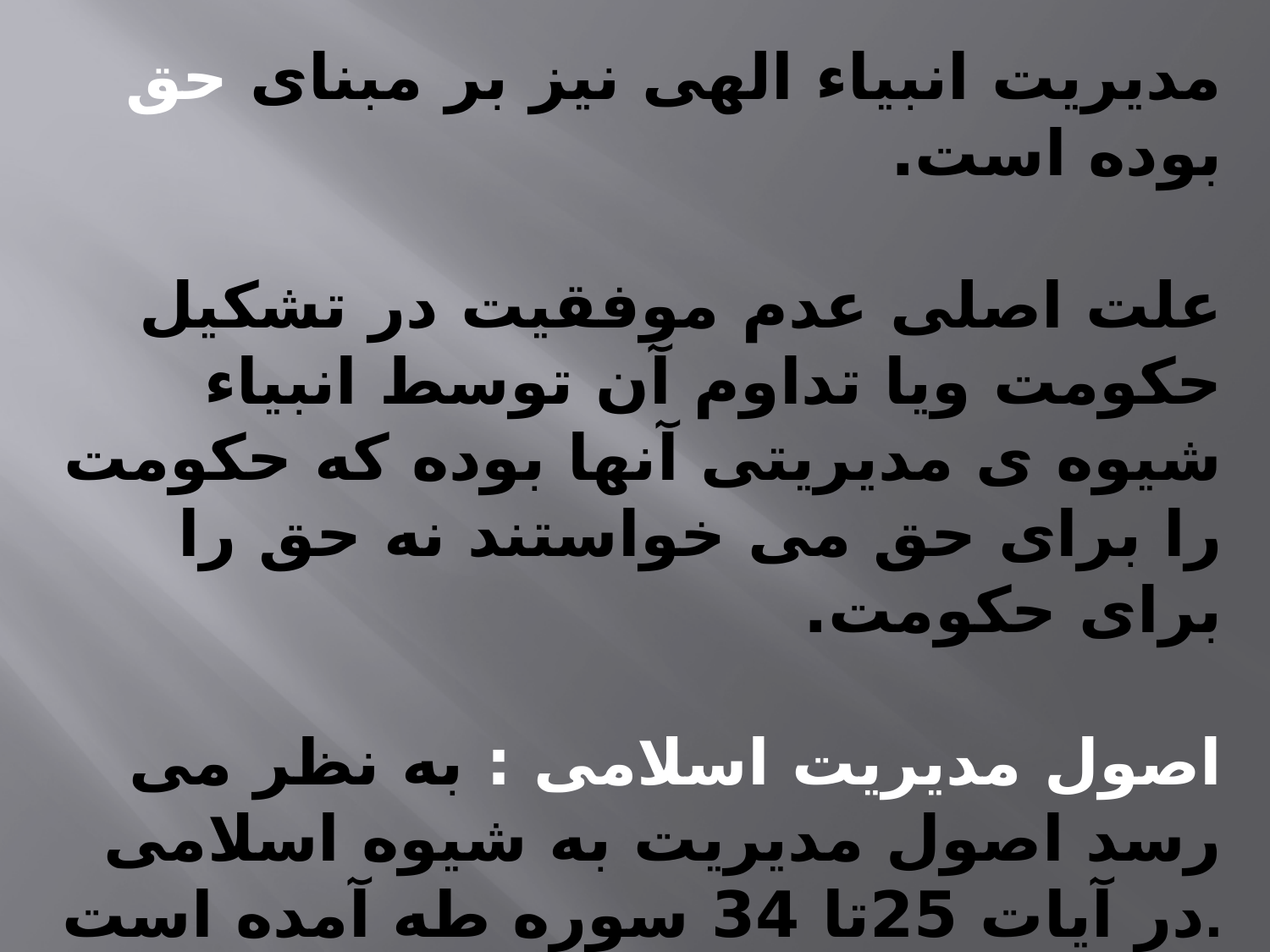

# مدیریت انبیاء الهی نیز بر مبنای حق بوده است. علت اصلی عدم موفقیت در تشکیل حکومت ویا تداوم آن توسط انبیاء شیوه ی مدیریتی آنها بوده که حکومت را برای حق می خواستند نه حق را برای حکومت. اصول مدیریت اسلامی : به نظر می رسد اصول مدیریت به شیوه اسلامی در آیات 25تا 34 سوره طه آمده است.